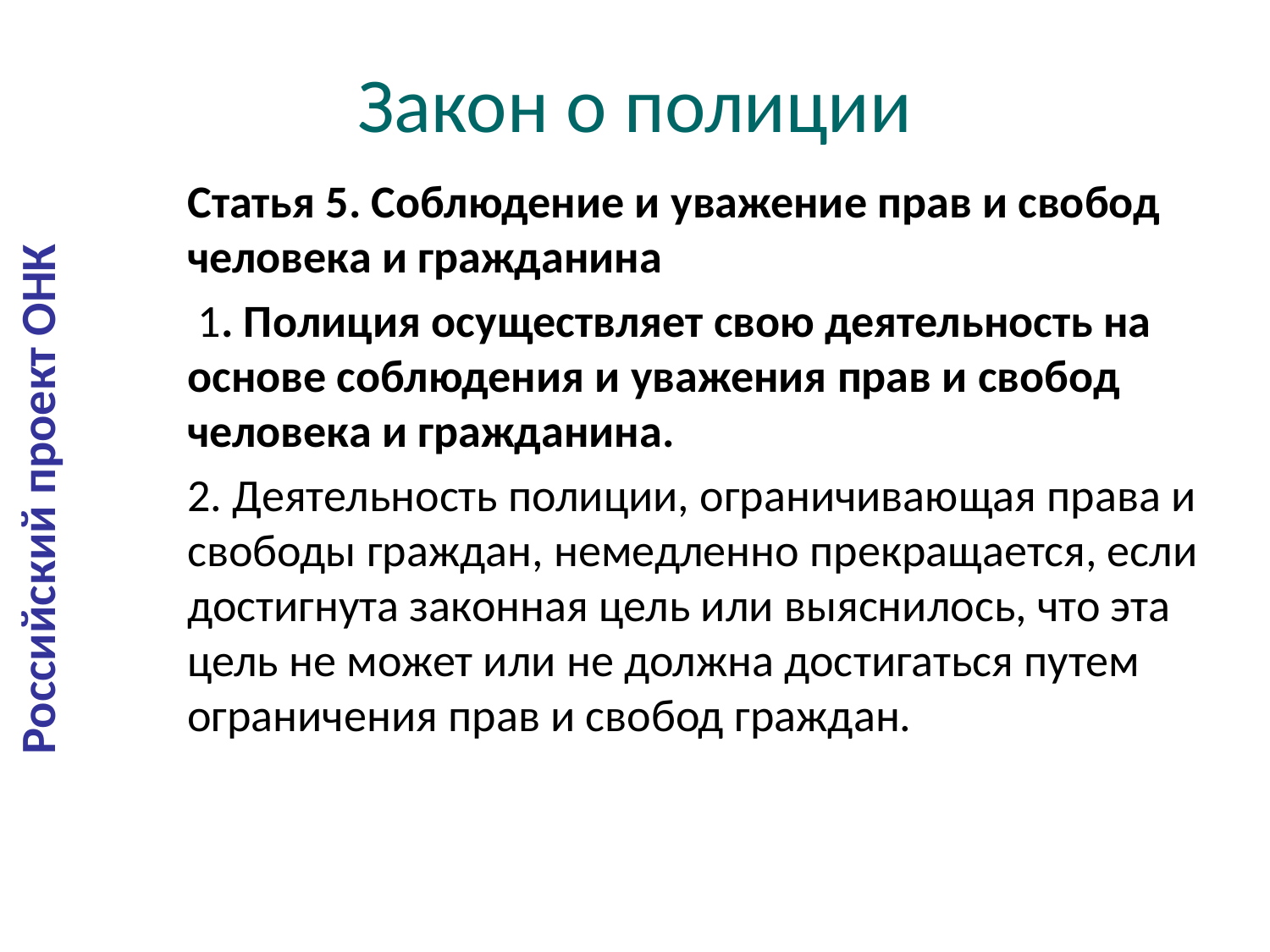

# Закон о полиции
Статья 5. Соблюдение и уважение прав и свобод человека и гражданина
 1. Полиция осуществляет свою деятельность на основе соблюдения и уважения прав и свобод человека и гражданина.
2. Деятельность полиции, ограничивающая права и свободы граждан, немедленно прекращается, если достигнута законная цель или выяснилось, что эта цель не может или не должна достигаться путем ограничения прав и свобод граждан.
Российский проект ОНК